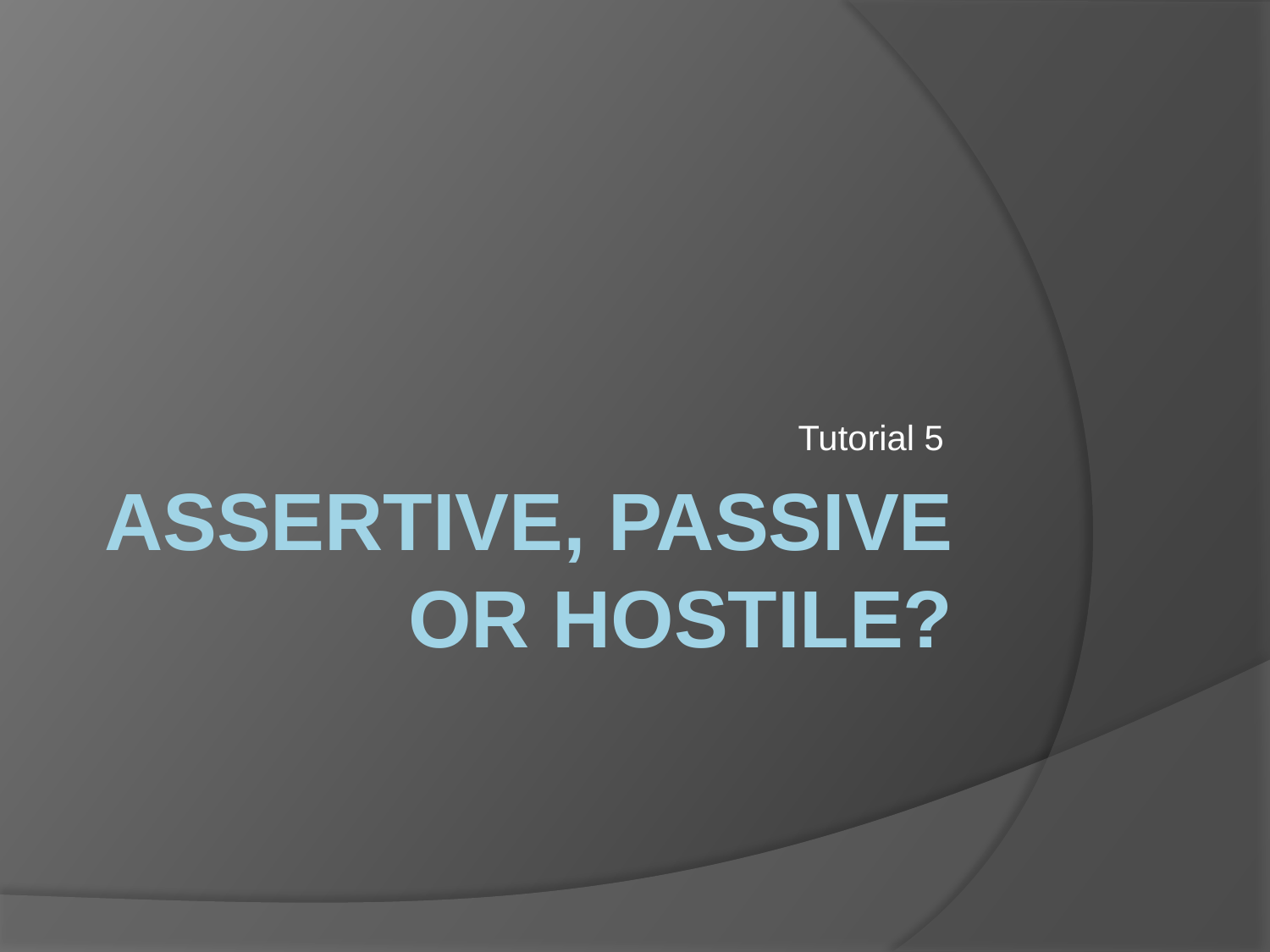

Tutorial 5
# Assertive, passive or hostile?